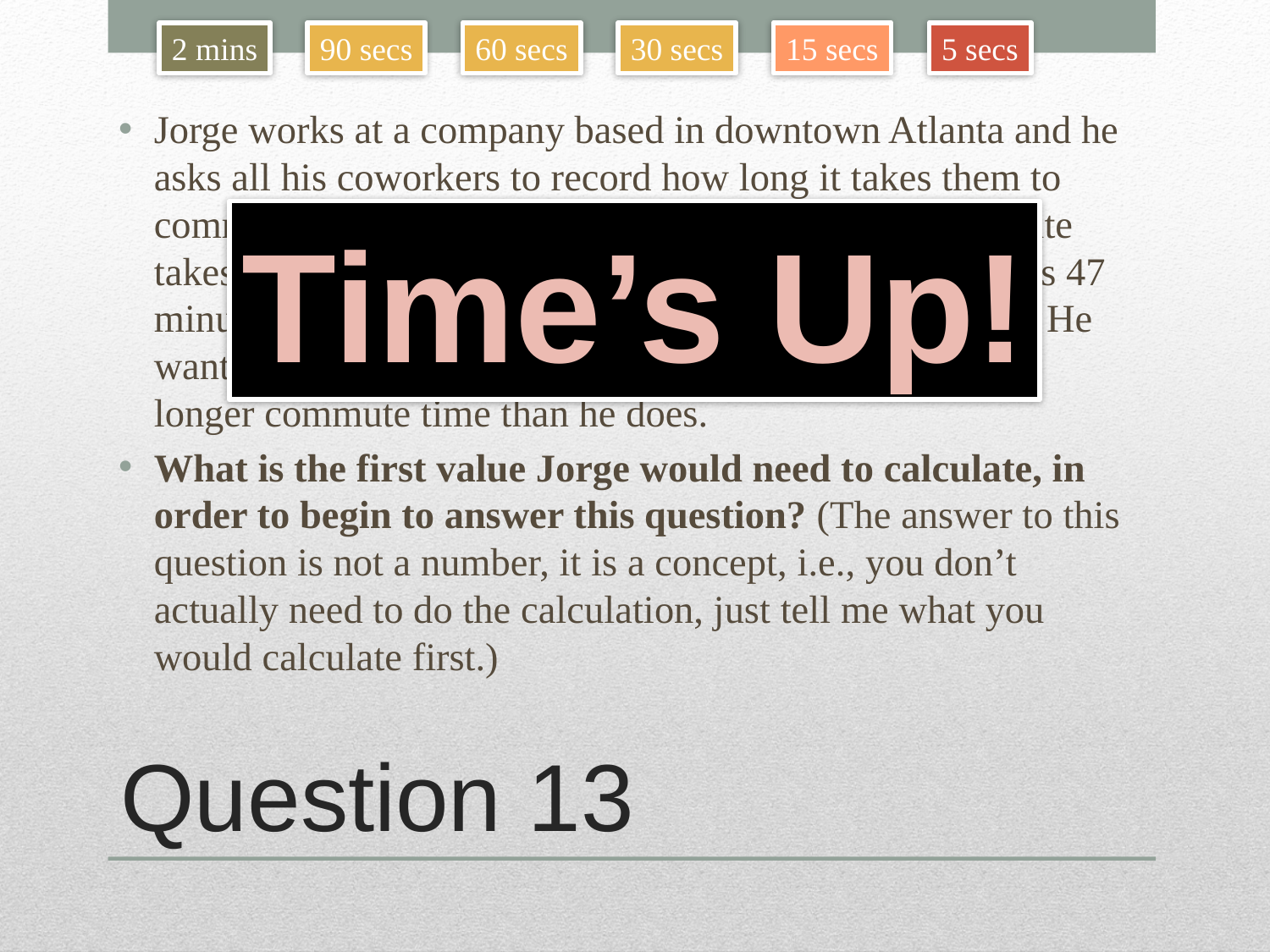

2 mins
90 secs
60 secs
30 secs
15 secs
5 secs
Jorge works at a company based in downtown Atlanta and he asks all his coworkers to record how long it takes them to commute to work on a typical Monday. His own commute takes 55 minutes, the average employee’s commute takes 47 minutes, and the standard deviation in his sample is 9.8. He wants to know what proportion of his coworkers have a longer commute time than he does.
What is the first value Jorge would need to calculate, in order to begin to answer this question? (The answer to this question is not a number, it is a concept, i.e., you don’t actually need to do the calculation, just tell me what you would calculate first.)
Time’s Up!
# Question 13